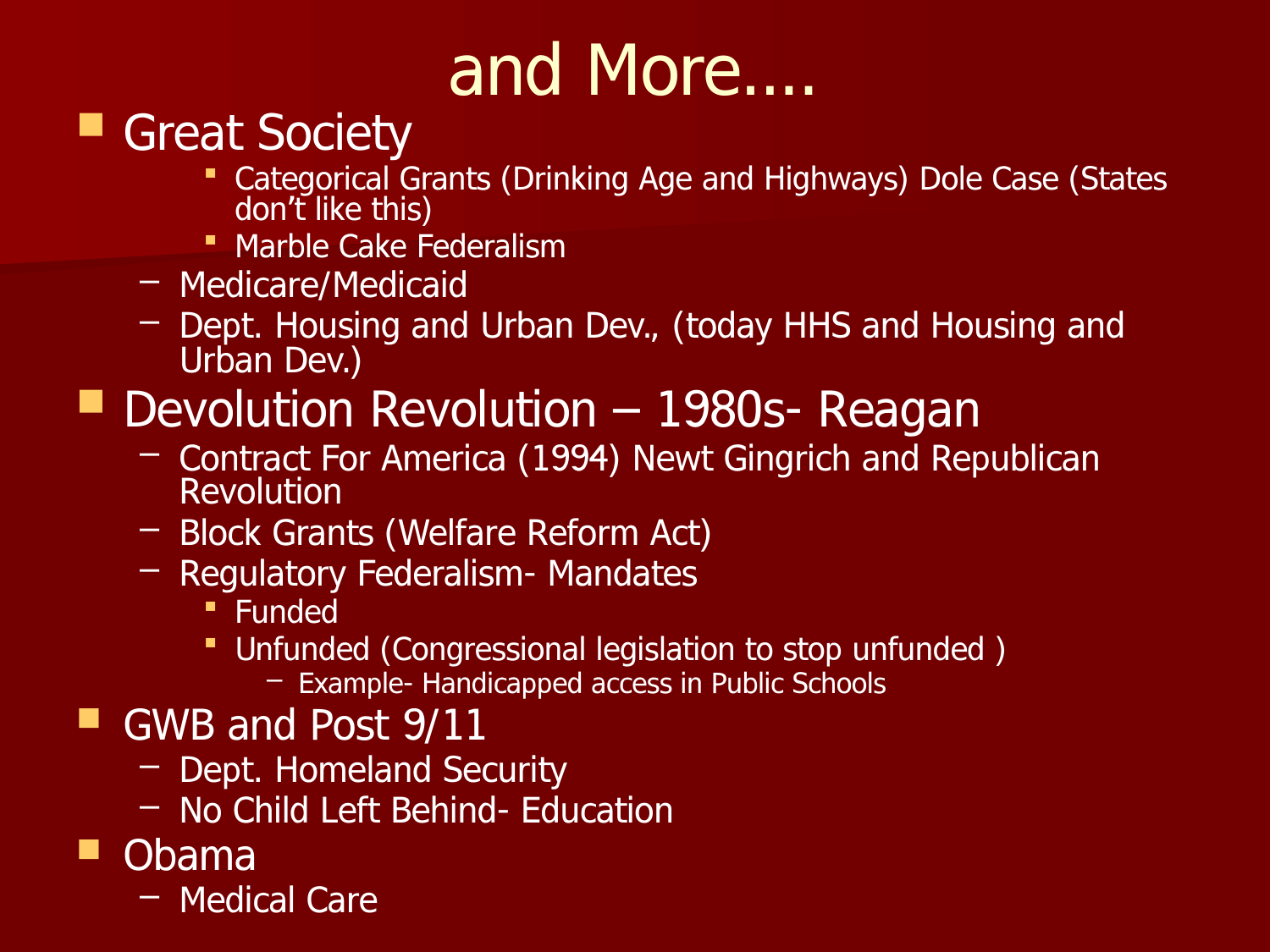

# and More….
Great Society
Categorical Grants (Drinking Age and Highways) Dole Case (States don’t like this)
Marble Cake Federalism
Medicare/Medicaid
Dept. Housing and Urban Dev., (today HHS and Housing and Urban Dev.)
Devolution Revolution – 1980s- Reagan
Contract For America (1994) Newt Gingrich and Republican Revolution
Block Grants (Welfare Reform Act)
Regulatory Federalism- Mandates
Funded
Unfunded (Congressional legislation to stop unfunded )
Example- Handicapped access in Public Schools
GWB and Post 9/11
Dept. Homeland Security
No Child Left Behind- Education
Obama
Medical Care